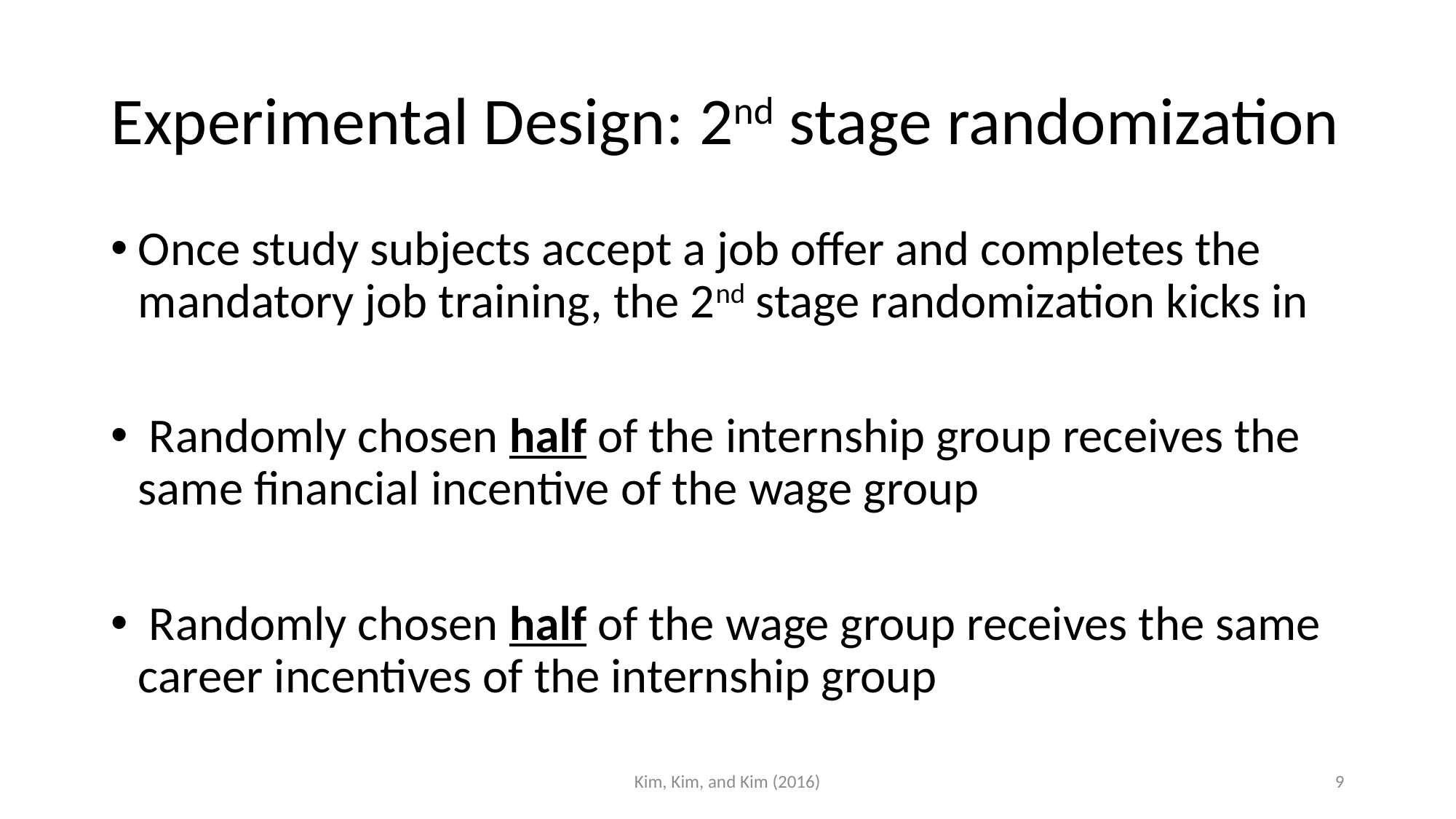

# Experimental Design: 2nd stage randomization
Once study subjects accept a job offer and completes the mandatory job training, the 2nd stage randomization kicks in

 Randomly chosen half of the internship group receives the same financial incentive of the wage group

 Randomly chosen half of the wage group receives the same career incentives of the internship group

Kim, Kim, and Kim (2016)
9